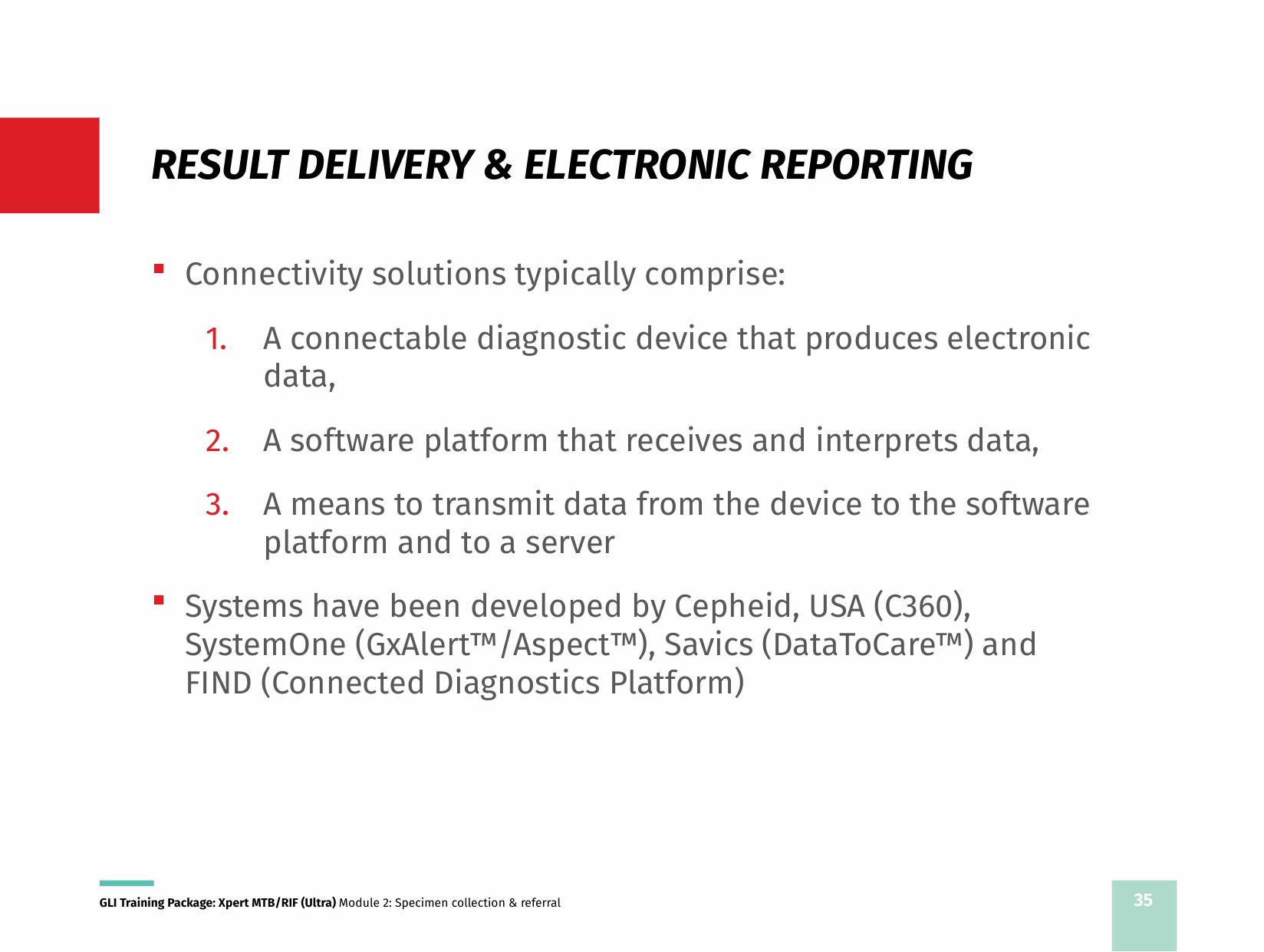

# RESULT DELIVERY & ELECTRONIC REPORTING
Connectivity solutions typically comprise:
A connectable diagnostic device that produces electronic data,
A software platform that receives and interprets data,
A means to transmit data from the device to the software platform and to a server
Systems have been developed by Cepheid, USA (C360), SystemOne (GxAlert™/Aspect™), Savics (DataToCare™) and FIND (Connected Diagnostics Platform)